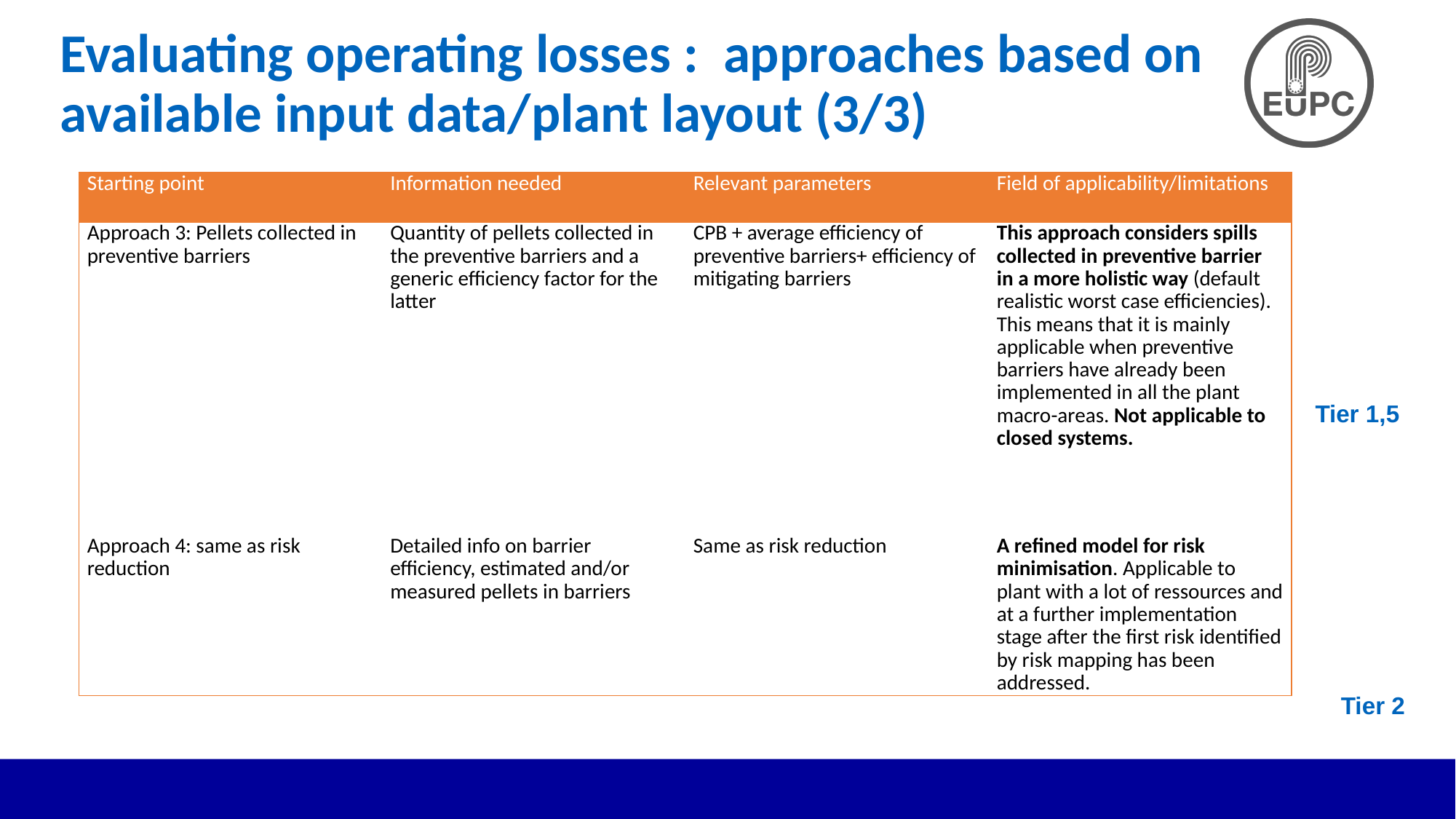

# Evaluating operating losses :  approaches based on available input data/plant layout (3/3)
| Starting point | Information needed | Relevant parameters | Field of applicability/limitations |
| --- | --- | --- | --- |
| Approach 3: Pellets collected in preventive barriers | Quantity of pellets collected in the preventive barriers and a generic efficiency factor for the latter | CPB + average efficiency of preventive barriers+ efficiency of mitigating barriers | This approach considers spills collected in preventive barrier in a more holistic way (default realistic worst case efficiencies). This means that it is mainly applicable when preventive barriers have already been implemented in all the plant macro-areas. Not applicable to closed systems. |
| Approach 4: same as risk reduction | Detailed info on barrier efficiency, estimated and/or measured pellets in barriers | Same as risk reduction | A refined model for risk minimisation. Applicable to plant with a lot of ressources and at a further implementation stage after the first risk identified by risk mapping has been addressed. |
Tier 1,5
Tier 2